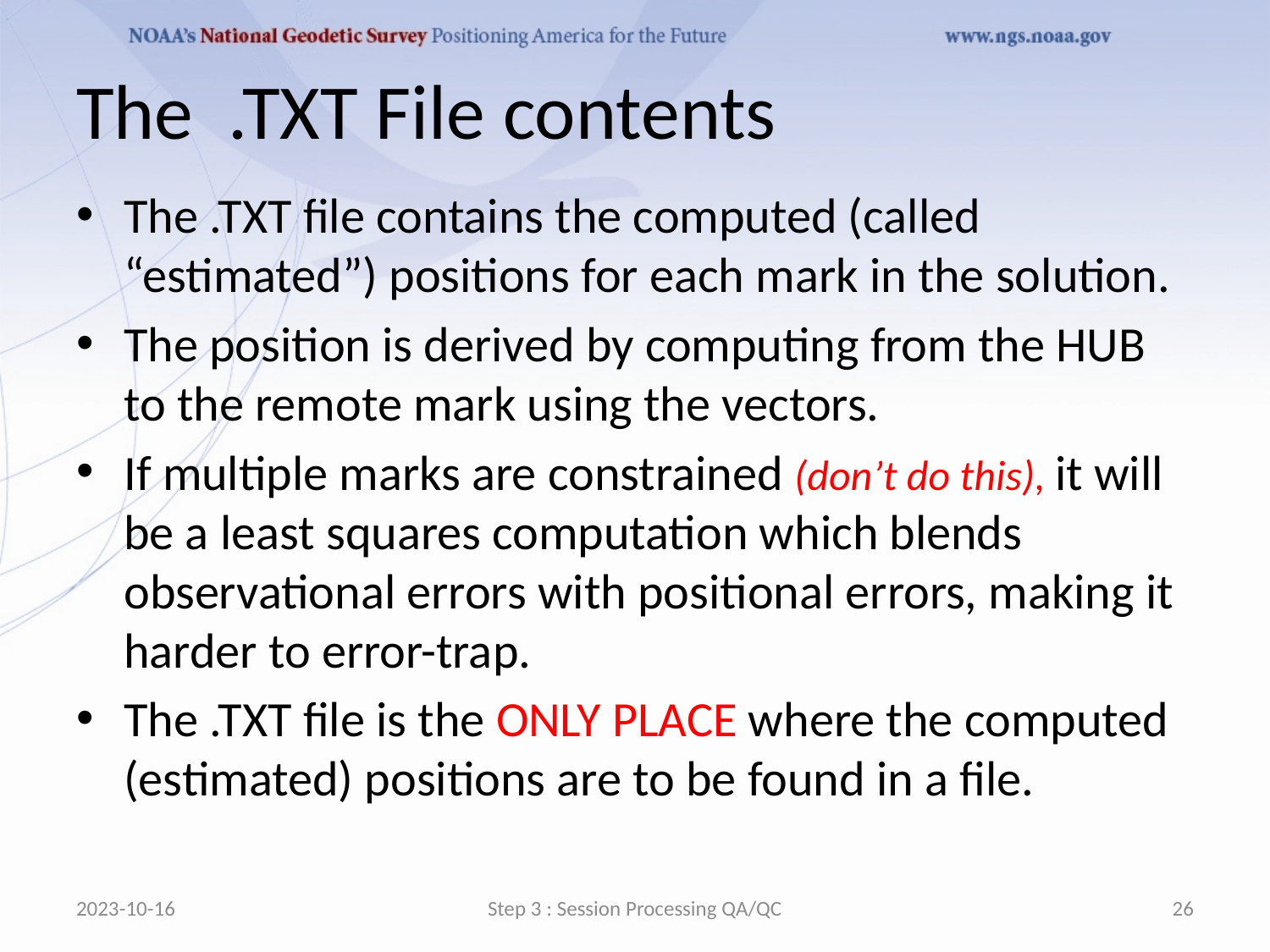

# The  .TXT File contents
The .TXT file contains the computed (called “estimated”) positions for each mark in the solution.
The position is derived by computing from the HUB to the remote mark using the vectors.
If multiple marks are constrained (don’t do this), it will be a least squares computation which blends observational errors with positional errors, making it harder to error-trap.
The .TXT file is the ONLY PLACE where the computed (estimated) positions are to be found in a file.
2023-10-16
Step 3 : Session Processing QA/QC
26